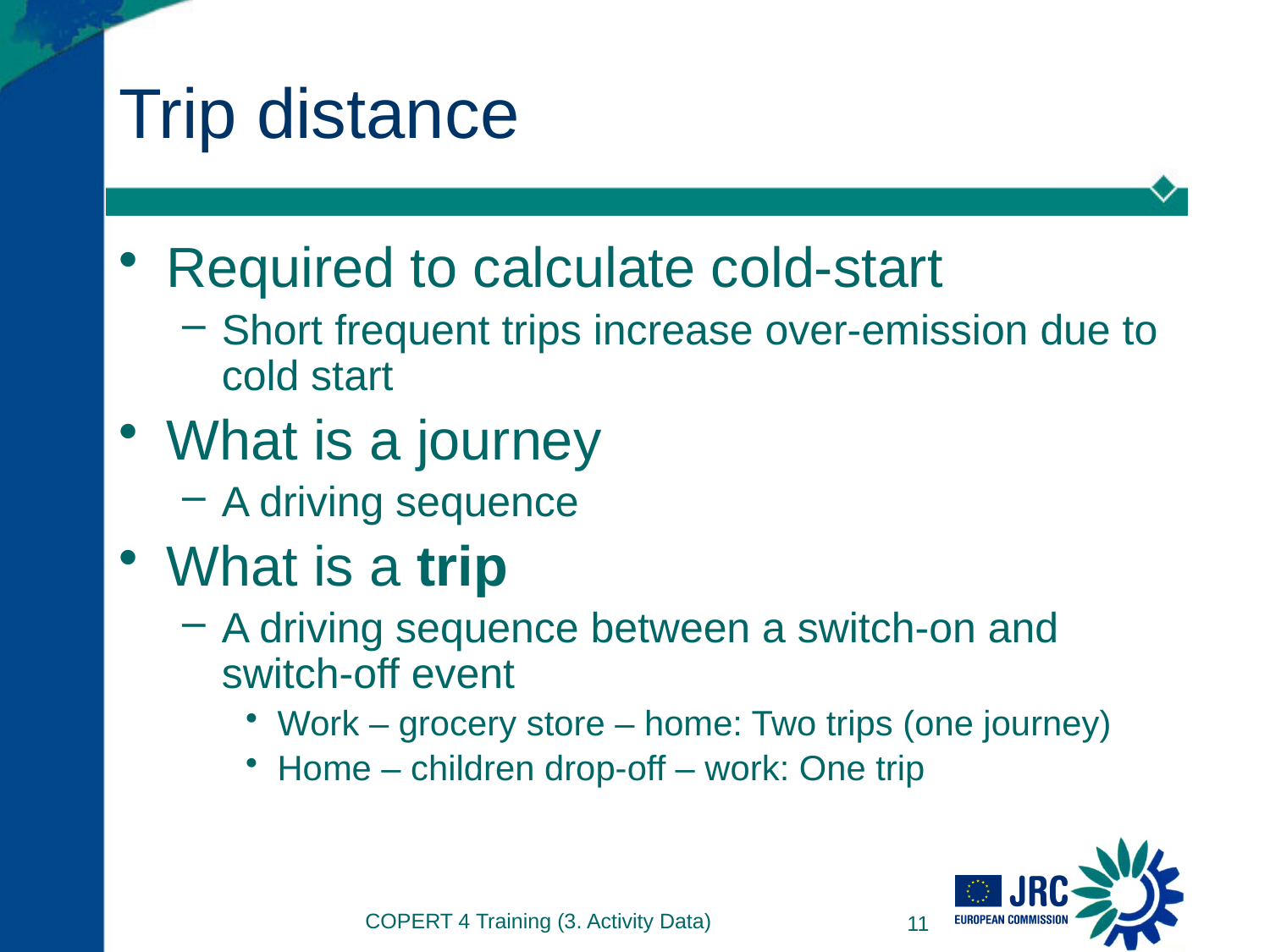

# Trip distance
Required to calculate cold-start
Short frequent trips increase over-emission due to cold start
What is a journey
A driving sequence
What is a trip
A driving sequence between a switch-on and switch-off event
Work – grocery store – home: Two trips (one journey)
Home – children drop-off – work: One trip
COPERT 4 Training (3. Activity Data)
11